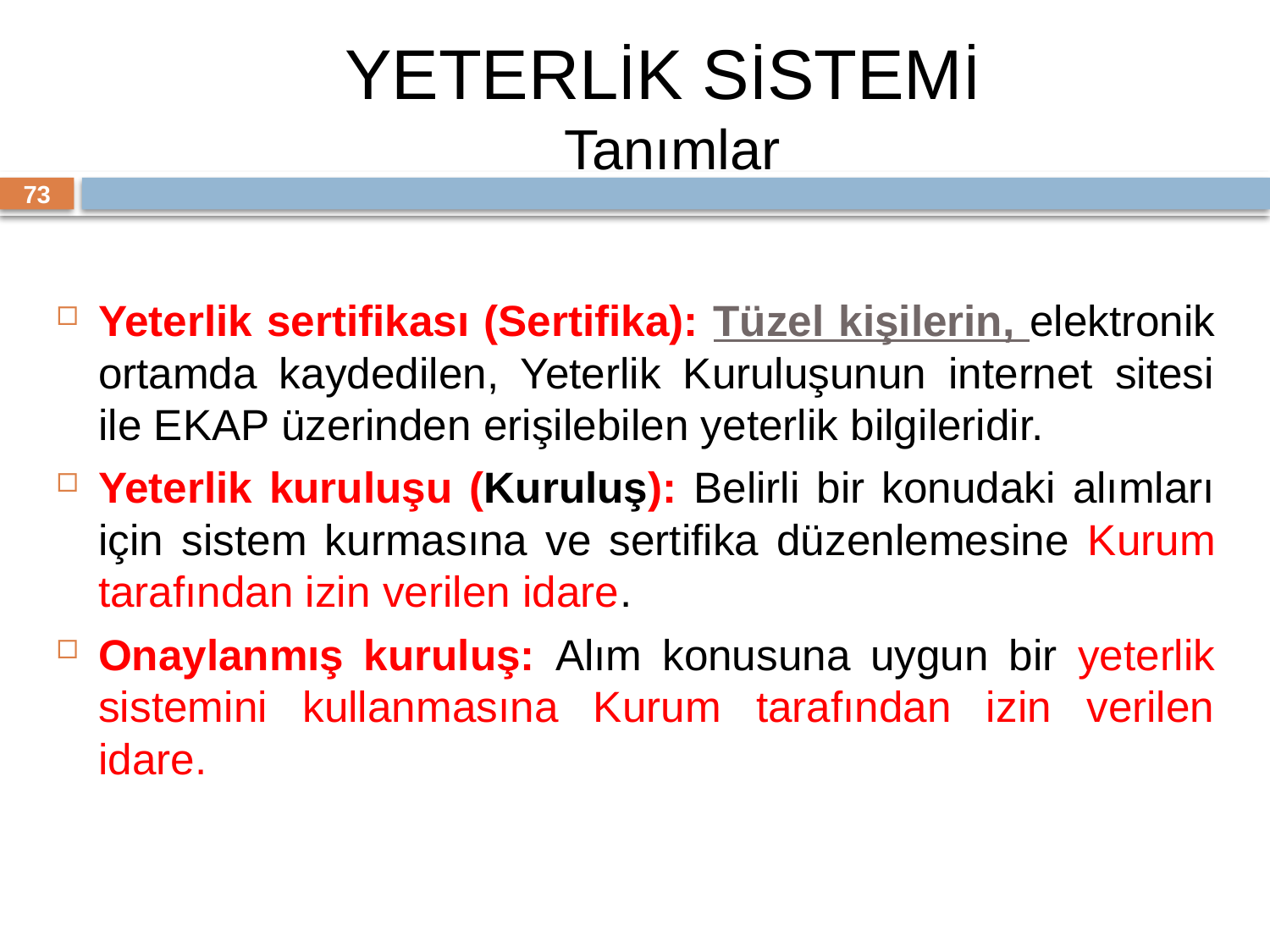

YETERLİK SİSTEMİ
Tanımlar
73
Yeterlik sertifikası (Sertifika): Tüzel kişilerin, elektronik ortamda kaydedilen, Yeterlik Kuruluşunun internet sitesi ile EKAP üzerinden erişilebilen yeterlik bilgileridir.
Yeterlik kuruluşu (Kuruluş): Belirli bir konudaki alımları için sistem kurmasına ve sertifika düzenlemesine Kurum tarafından izin verilen idare.
Onaylanmış kuruluş: Alım konusuna uygun bir yeterlik sistemini kullanmasına Kurum tarafından izin verilen idare.